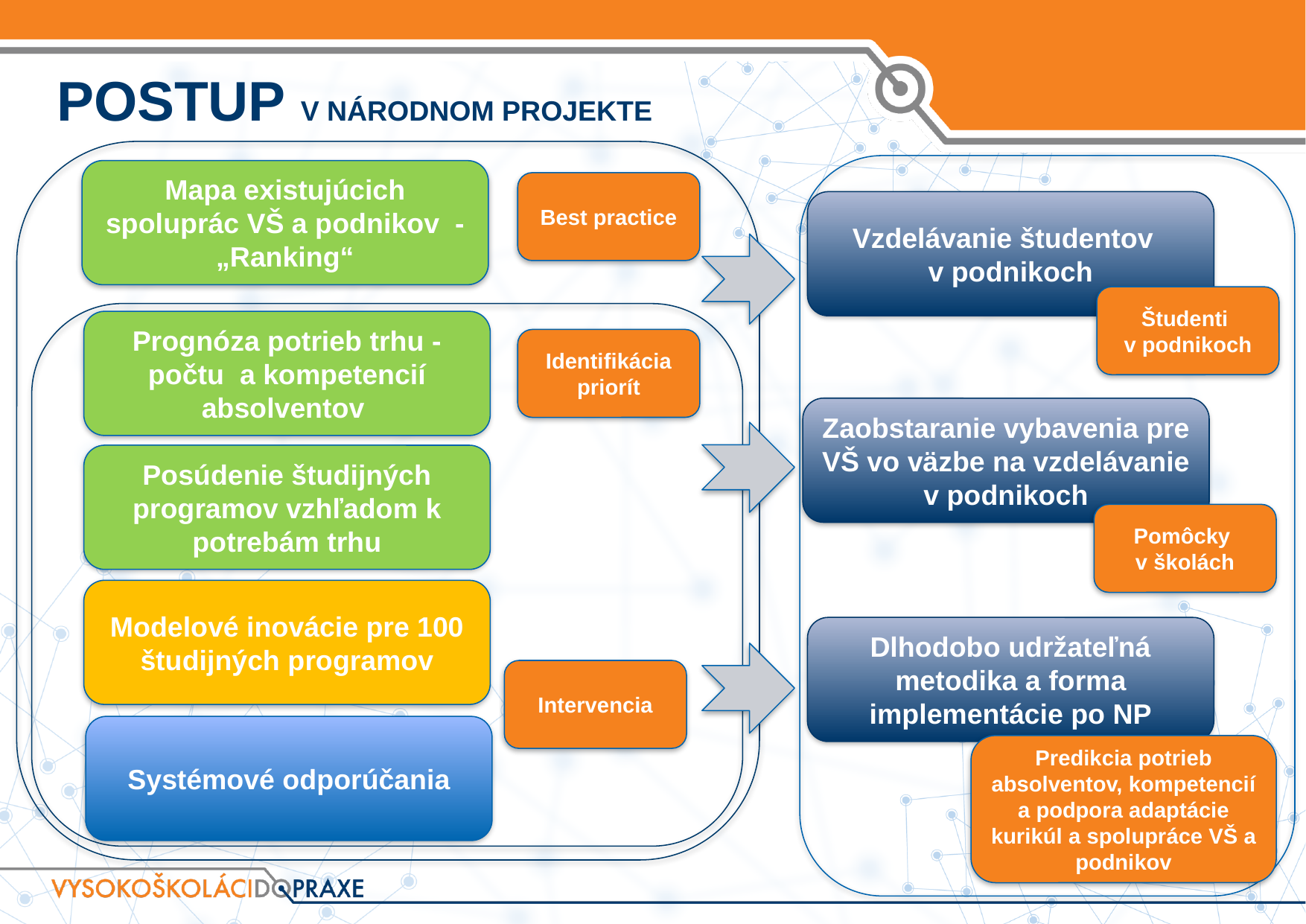

POSTUP V NÁRODNOM PROJEKTE

Mapa existujúcich spoluprác VŠ a podnikov  - „Ranking“
Best practice
Vzdelávanie študentov
v podnikoch

Študenti
v podnikoch

Prognóza potrieb trhu - počtu  a kompetencií absolventov
Identifikácia priorít
Zaobstaranie vybavenia pre VŠ vo väzbe na vzdelávanie v podnikoch

Posúdenie študijných programov vzhľadom k potrebám trhu
Pomôcky
v školách
Modelové inovácie pre 100 študijných programov
Dlhodobo udržateľná metodika a forma implementácie po NP

Intervencia
Systémové odporúčania
Predikcia potrieb absolventov, kompetencií a podpora adaptácie kurikúl a spolupráce VŠ a podnikov